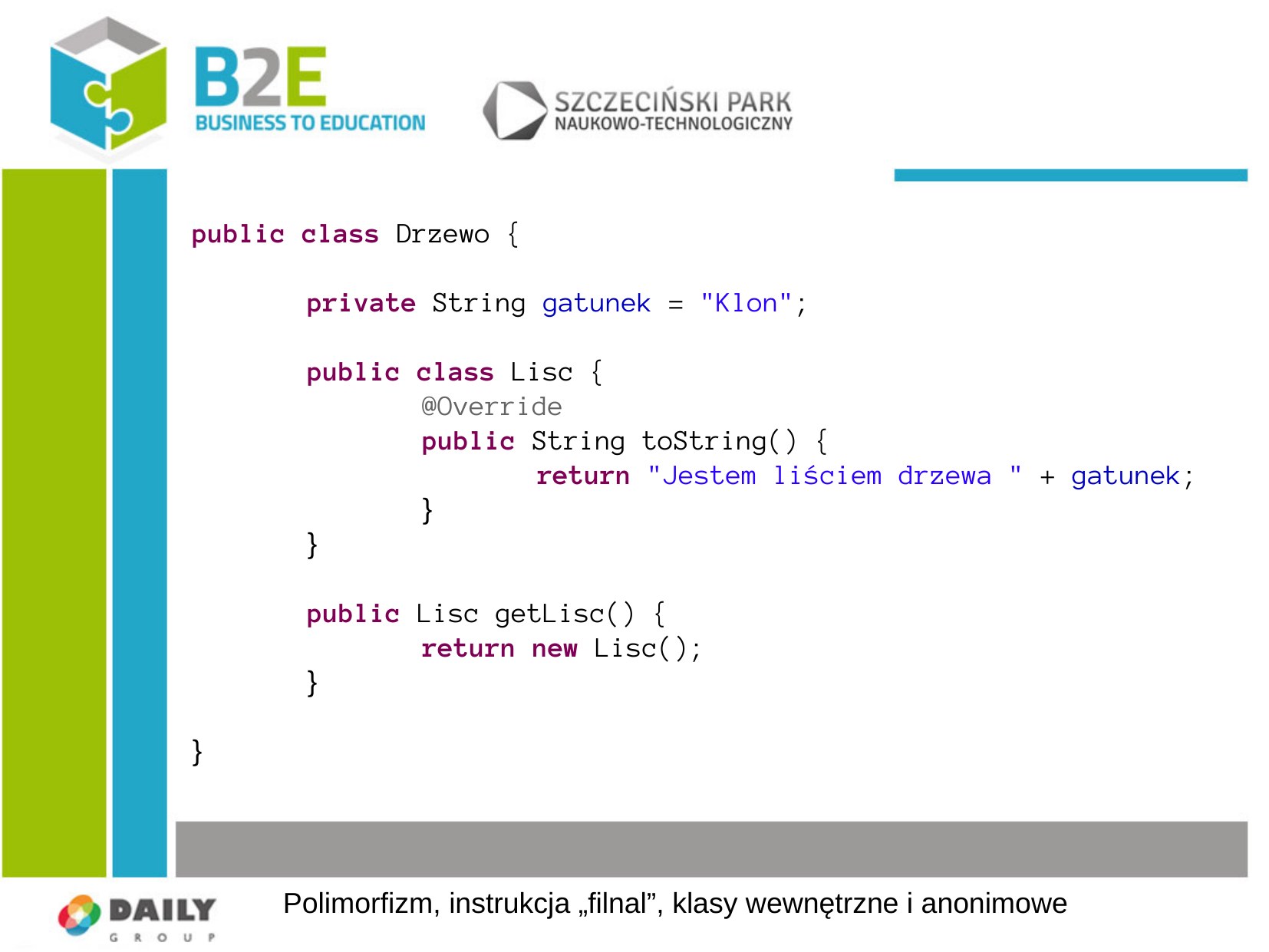

public class Drzewo {

	private String gatunek = "Klon";

	public class Lisc {
		@Override
		public String toString() {
			return "Jestem liściem drzewa " + gatunek;
		}
	}

	public Lisc getLisc() {
		return new Lisc();
	}

}
Polimorfizm, instrukcja „filnal”, klasy wewnętrzne i anonimowe